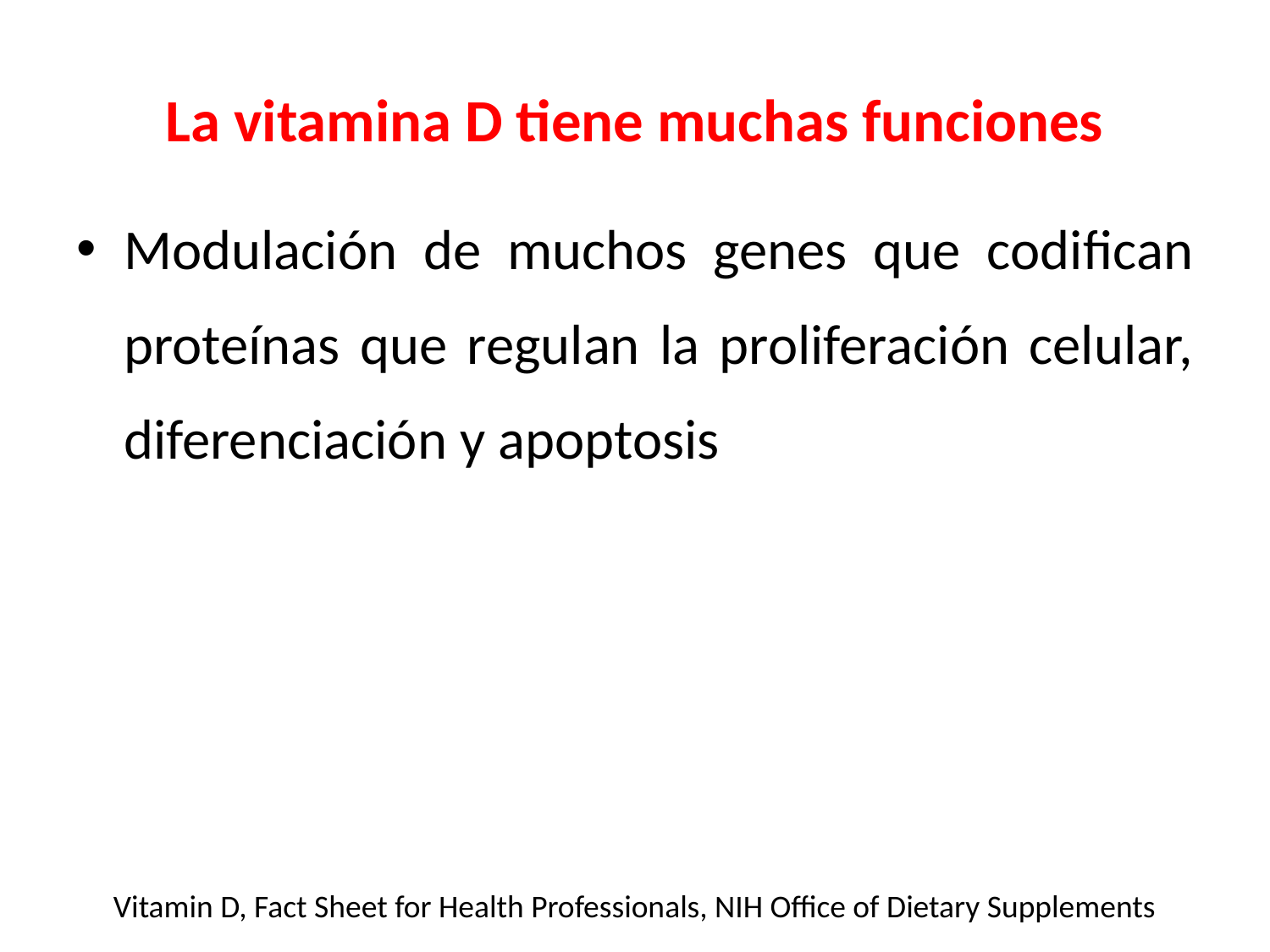

# La vitamina D tiene muchas funciones
Modulación de muchos genes que codifican proteínas que regulan la proliferación celular, diferenciación y apoptosis
Vitamin D, Fact Sheet for Health Professionals, NIH Office of Dietary Supplements